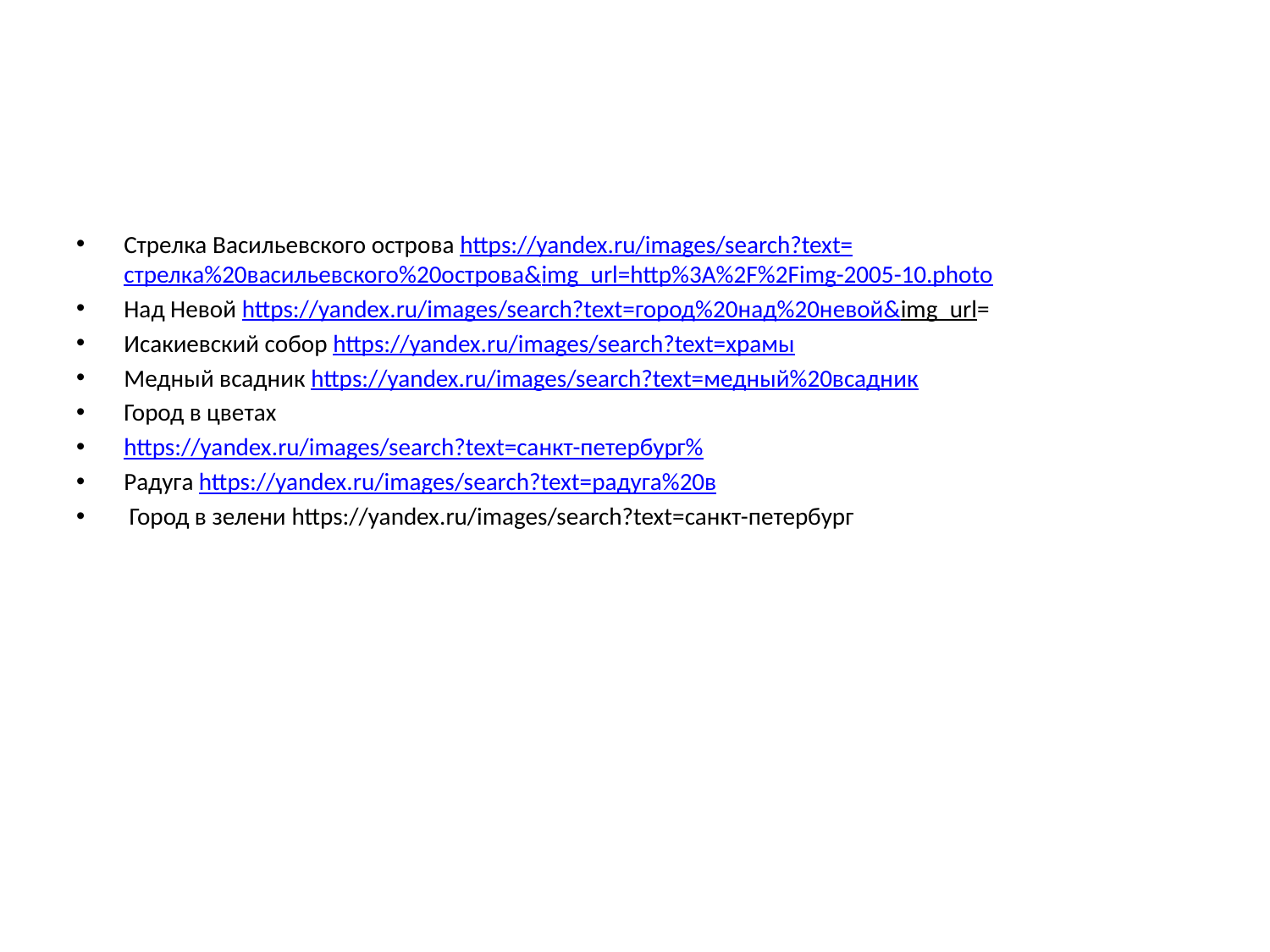

#
Стрелка Васильевского острова https://yandex.ru/images/search?text=стрелка%20васильевского%20острова&img_url=http%3A%2F%2Fimg-2005-10.photo
Над Невой https://yandex.ru/images/search?text=город%20над%20невой&img_url=
Исакиевский собор https://yandex.ru/images/search?text=храмы
Медный всадник https://yandex.ru/images/search?text=медный%20всадник
Город в цветах
https://yandex.ru/images/search?text=санкт-петербург%
Радуга https://yandex.ru/images/search?text=радуга%20в
 Город в зелени https://yandex.ru/images/search?text=санкт-петербург